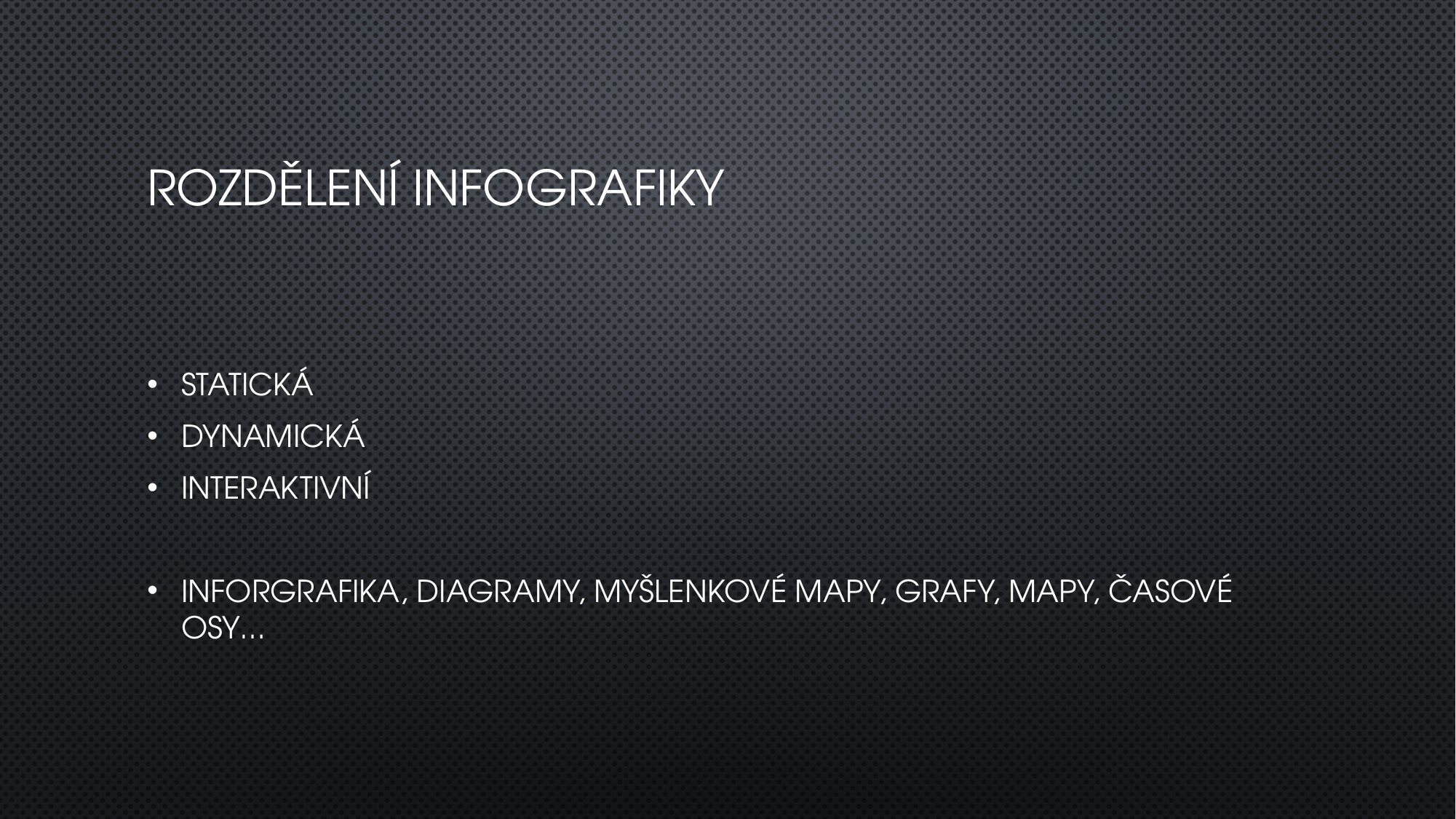

# Rozdělení infografiky
Statická
Dynamická
Interaktivní

Inforgrafika, diagramy, myšlenkové mapy, grafy, mapy, časové osy…